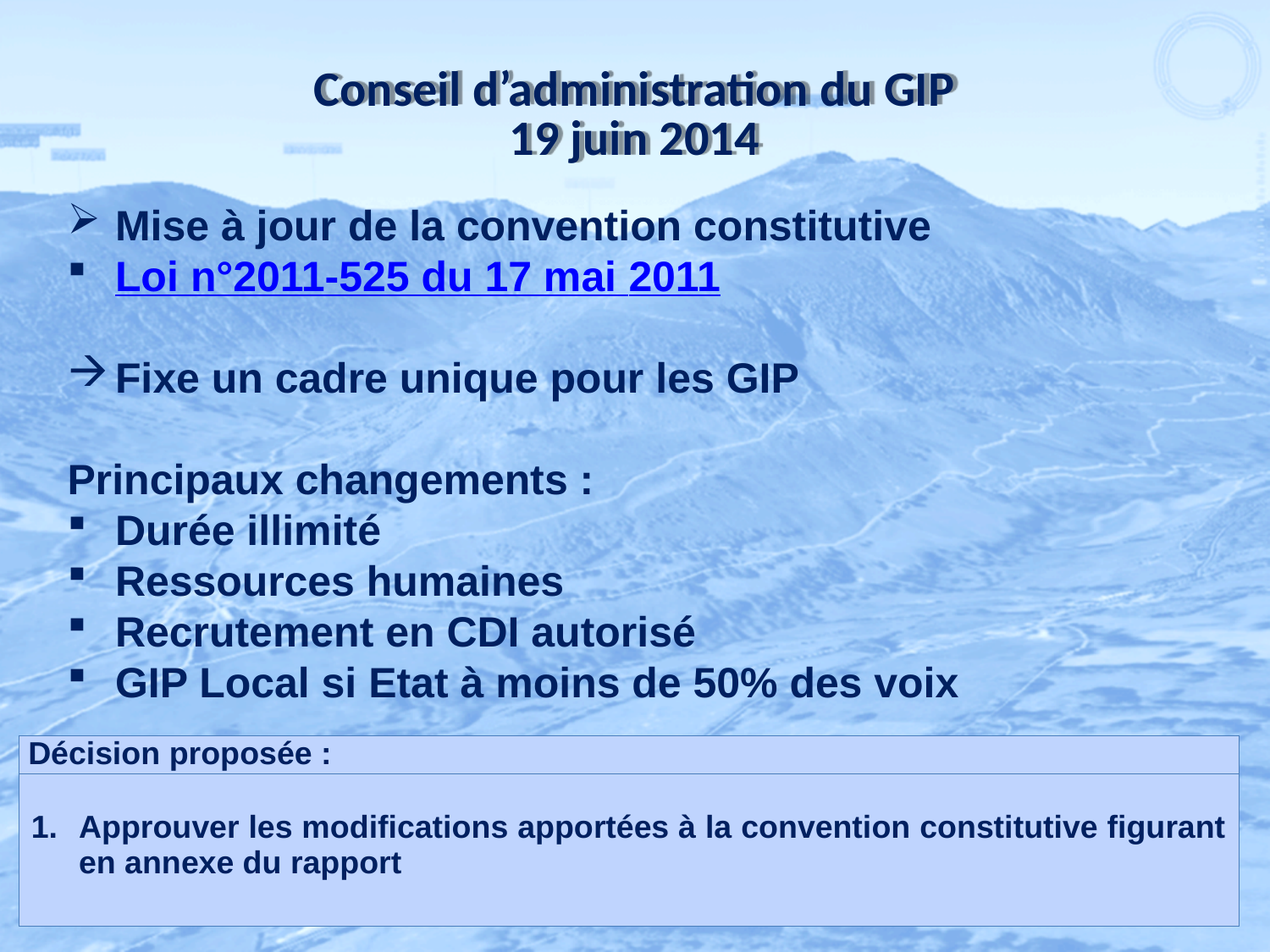

# Conseil d’administration du GIP 19 juin 2014
Mise à jour de la convention constitutive
Loi n°2011-525 du 17 mai 2011

Fixe un cadre unique pour les GIP

Principaux changements :
Durée illimité
Ressources humaines
Recrutement en CDI autorisé
GIP Local si Etat à moins de 50% des voix
| Décision proposée : |
| --- |
| Approuver les modifications apportées à la convention constitutive figurant en annexe du rapport |